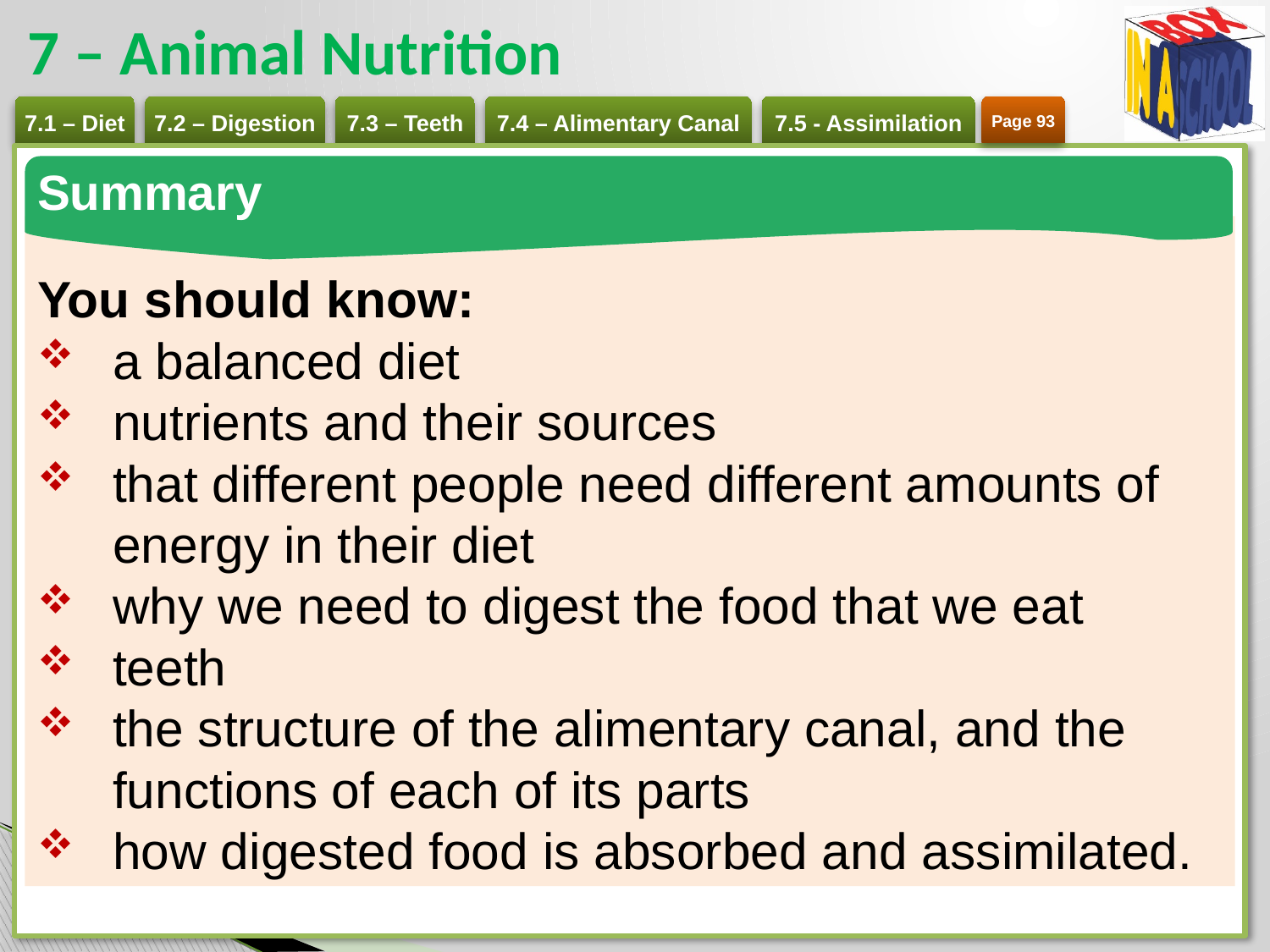

# 7 – Animal Nutrition
Page 93
Summary
You should know:
a balanced diet
nutrients and their sources
that different people need different amounts of energy in their diet
why we need to digest the food that we eat
teeth
the structure of the alimentary canal, and the functions of each of its parts
how digested food is absorbed and assimilated.